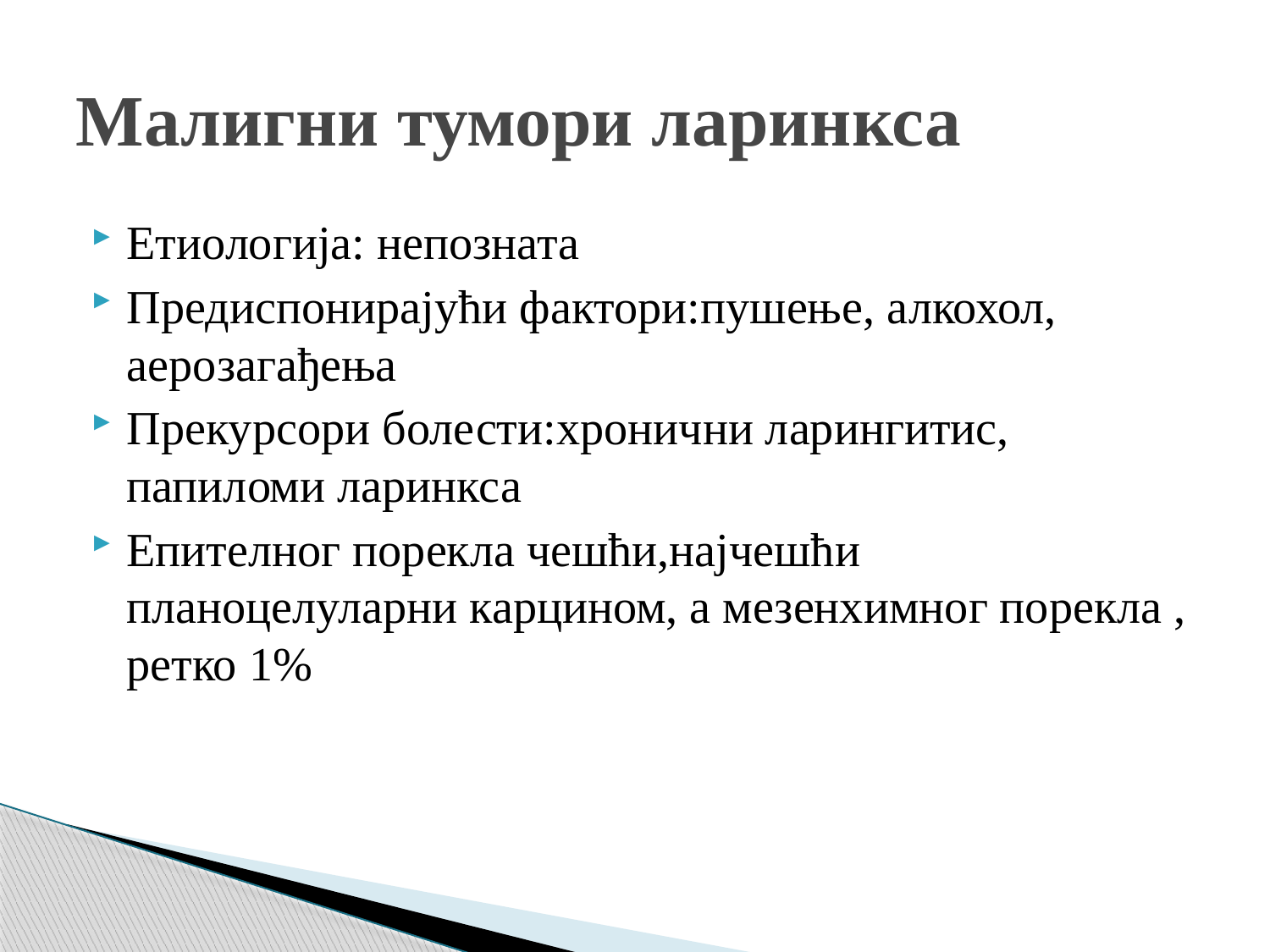

# Малигни тумори ларинкса
Етиологија: непозната
Предиспонирајући фактори:пушење, алкохол, аерозагађења
Прекурсори болести:хронични ларингитис, папиломи ларинкса
Епителног порекла чешћи,најчешћи планоцелуларни карцином, а мезенхимног порекла , ретко 1%